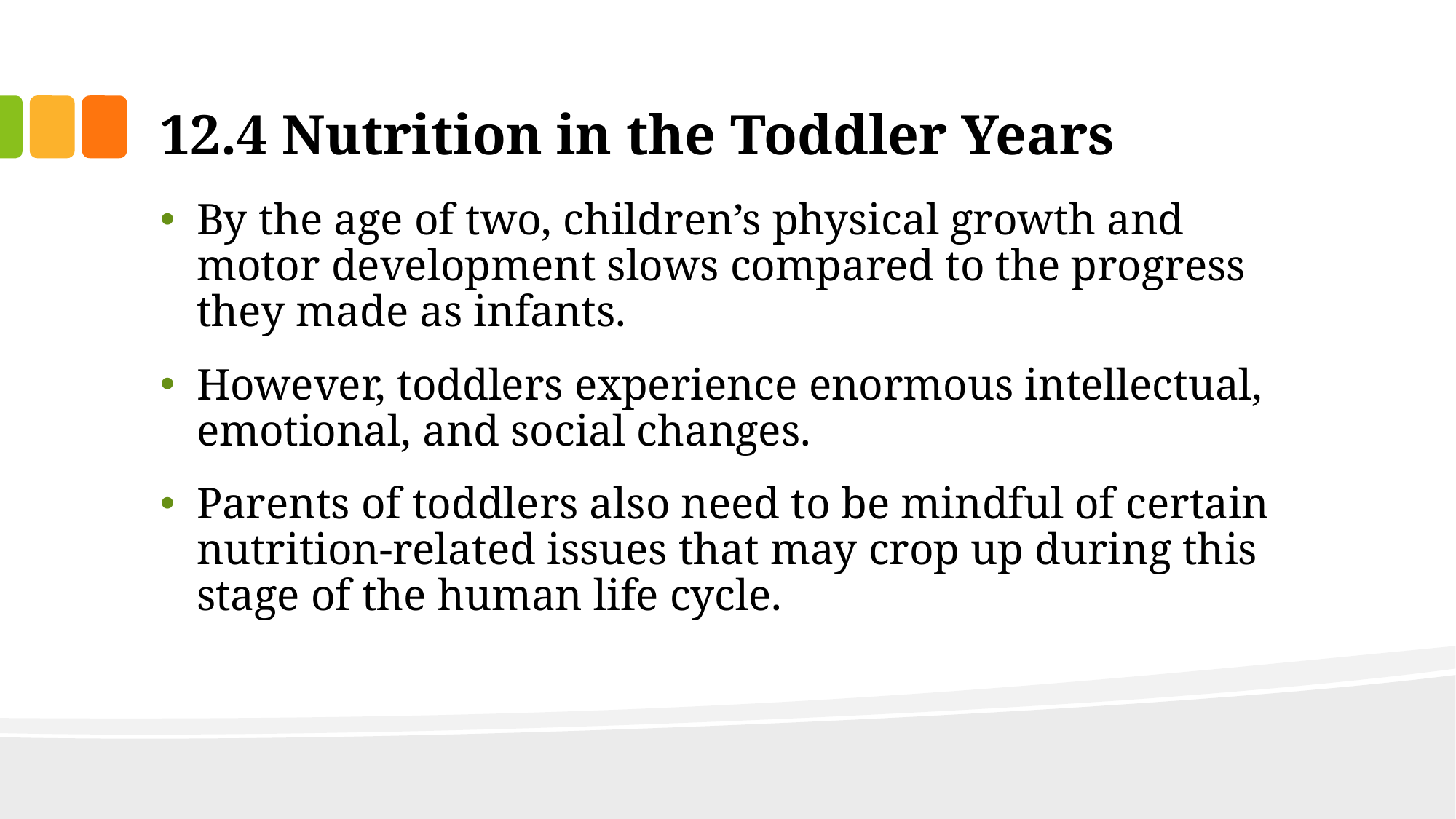

# 12.4 Nutrition in the Toddler Years
By the age of two, children’s physical growth and motor development slows compared to the progress they made as infants.
However, toddlers experience enormous intellectual, emotional, and social changes.
Parents of toddlers also need to be mindful of certain nutrition-related issues that may crop up during this stage of the human life cycle.